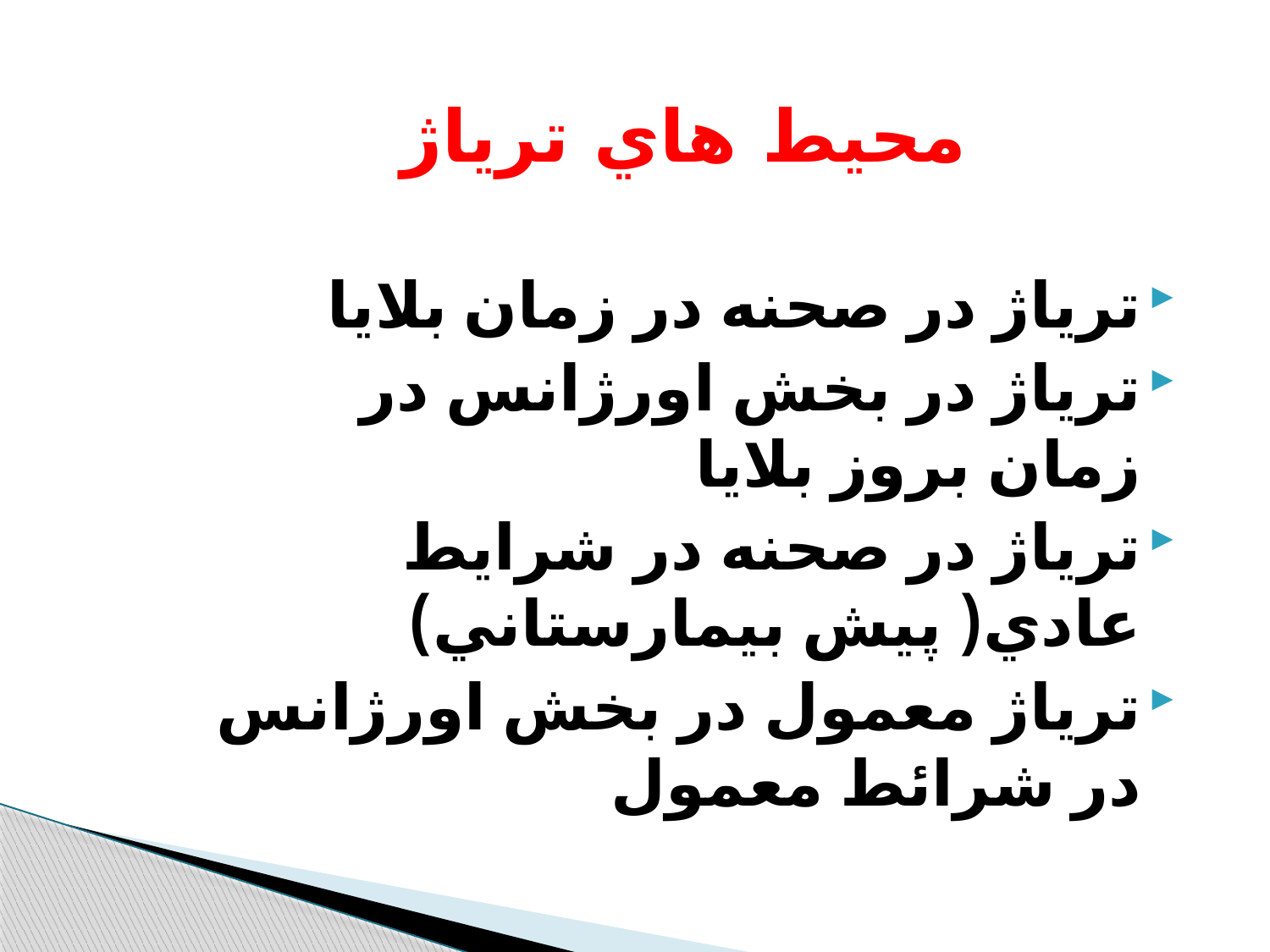

# محيط هاي ترياژ
ترياژ در صحنه در زمان بلایا
ترياژ در بخش اورژانس در زمان بروز بلايا
ترياژ در صحنه در شرايط عادي( پيش بيمارستاني)
ترياژ معمول در بخش اورژانس در شرائط معمول